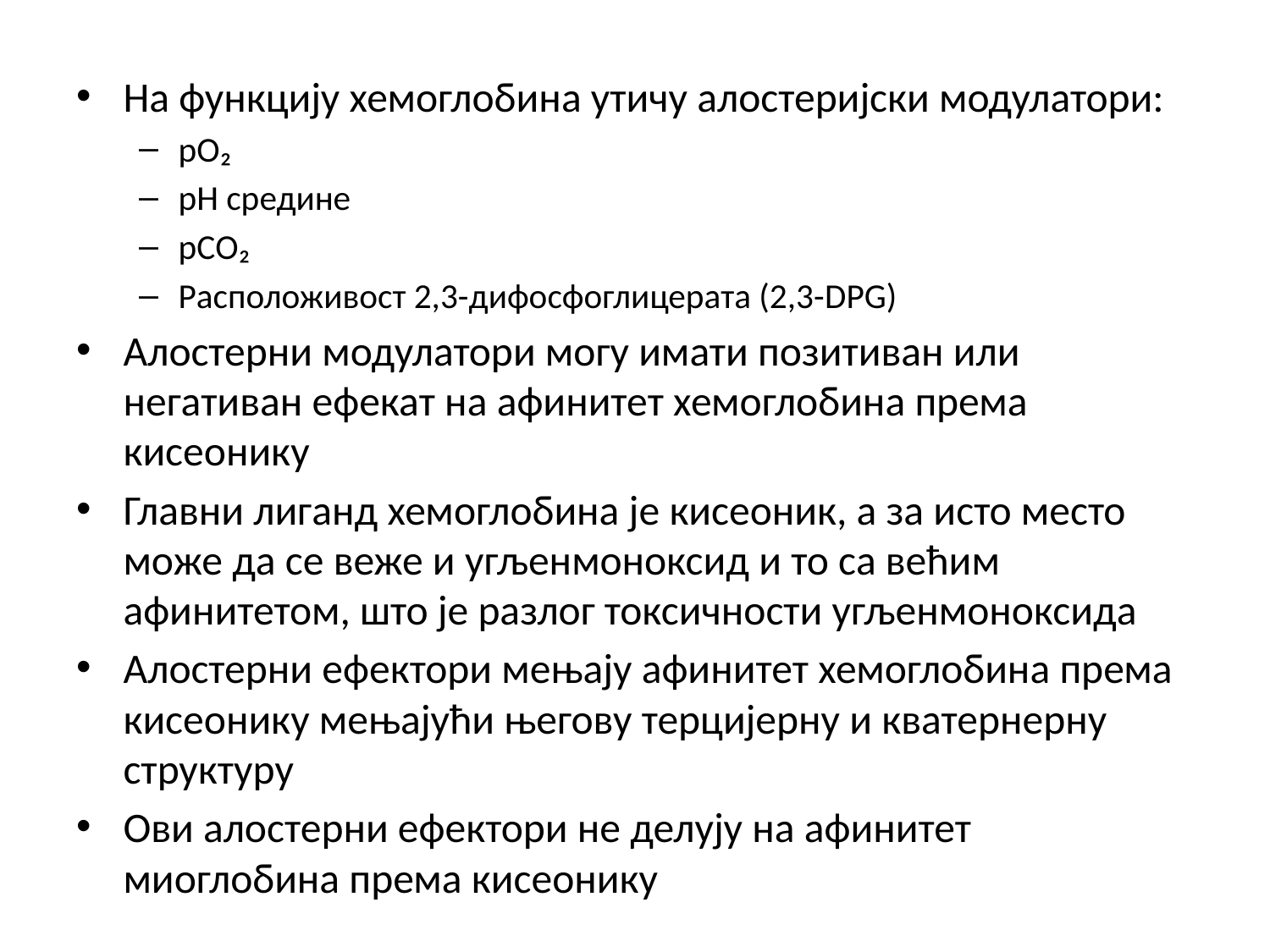

На функцију хемоглобина утичу алостеријски модулатори:
рО₂
рН средине
рСО₂
Расположивост 2,3-дифосфоглицерата (2,3-DPG)
Алостерни модулатори могу имати позитиван или негативан ефекат на афинитет хемоглобина према кисеонику
Главни лиганд хемоглобина је кисеоник, а за исто место може да се веже и угљенмоноксид и то са већим афинитетом, што је разлог токсичности угљенмоноксида
Алостерни ефектори мењају афинитет хемоглобина према кисеонику мењајући његову терцијерну и кватернерну структуру
Ови алостерни ефектори не делују на афинитет миоглобина према кисеонику